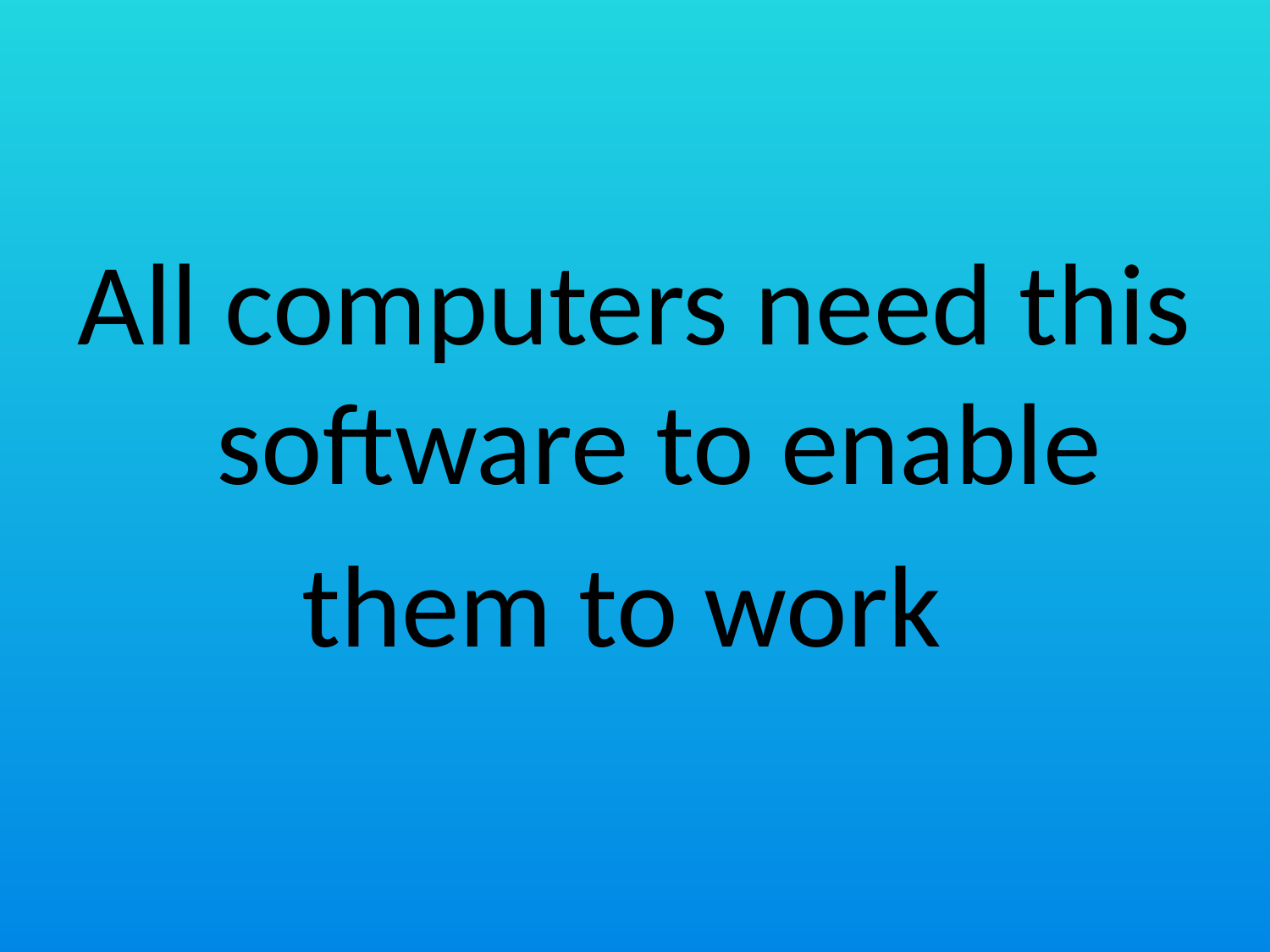

#
All computers need this software to enable
them to work